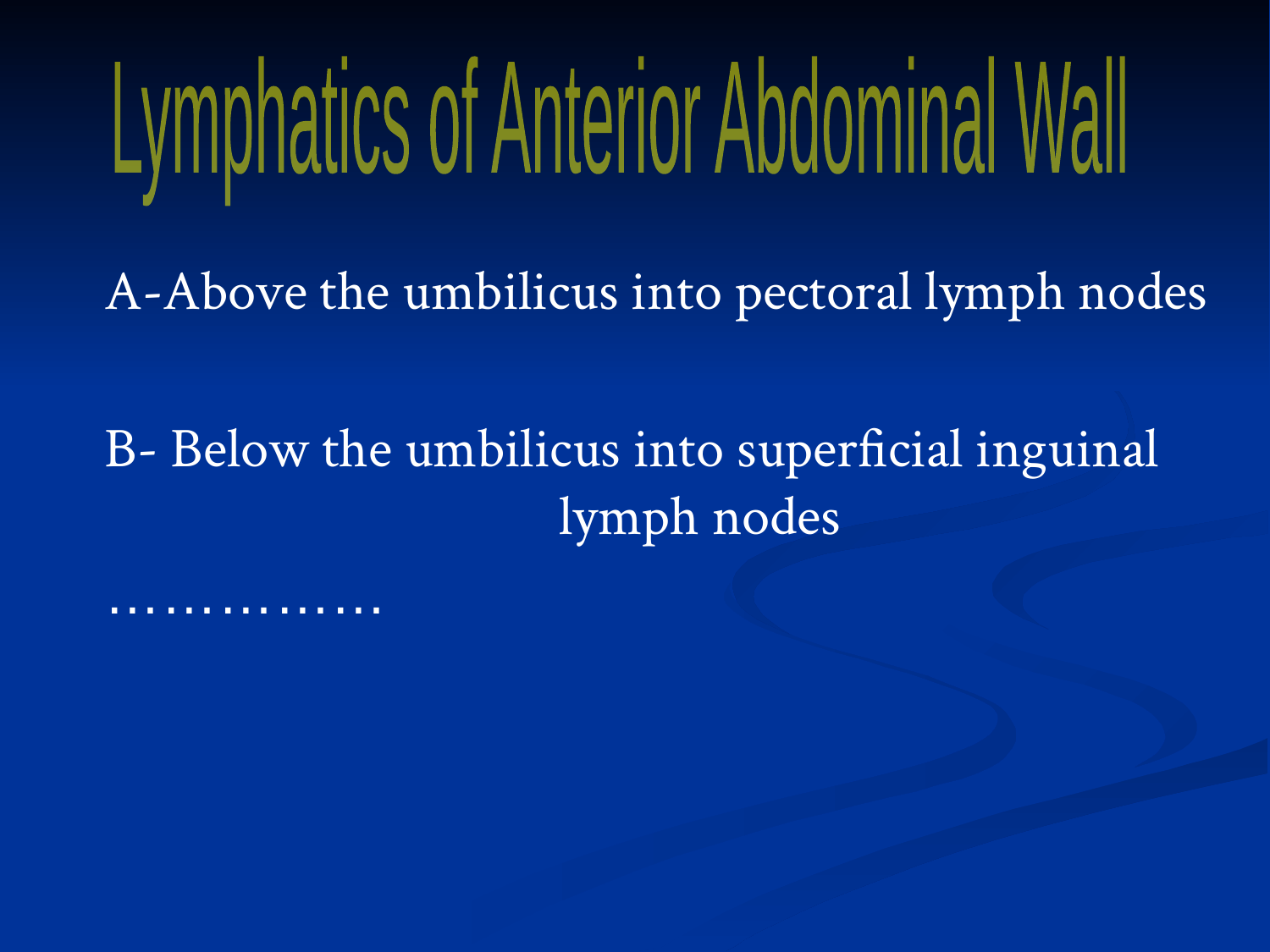

Lymphatics of Anterior Abdominal Wall
A-Above the umbilicus into pectoral lymph nodes

B- Below the umbilicus into superficial inguinal lymph nodes
……………